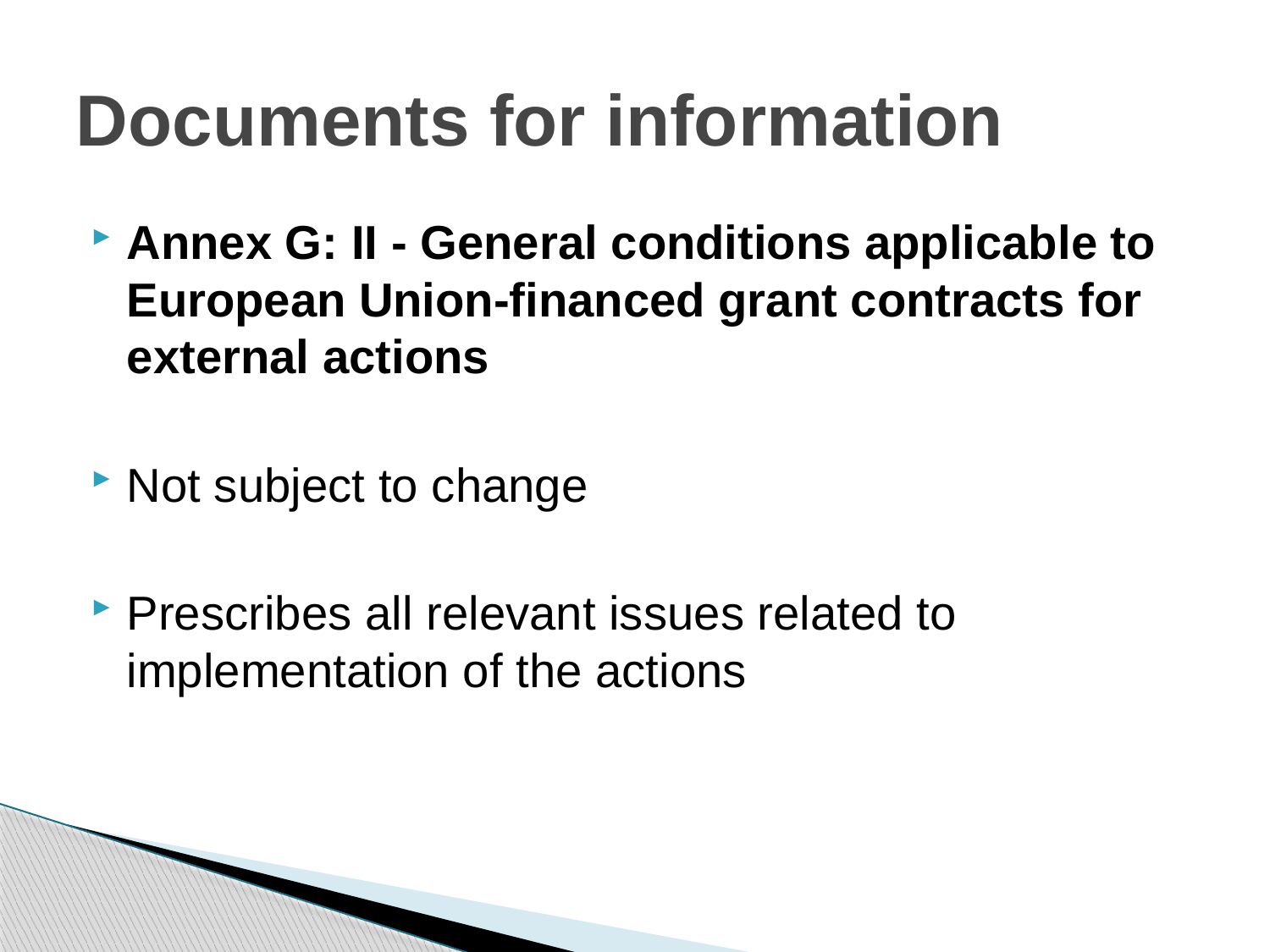

# Documents for information
Annex G: II - General conditions applicable to European Union-financed grant contracts for external actions

Not subject to change

Prescribes all relevant issues related to implementation of the actions